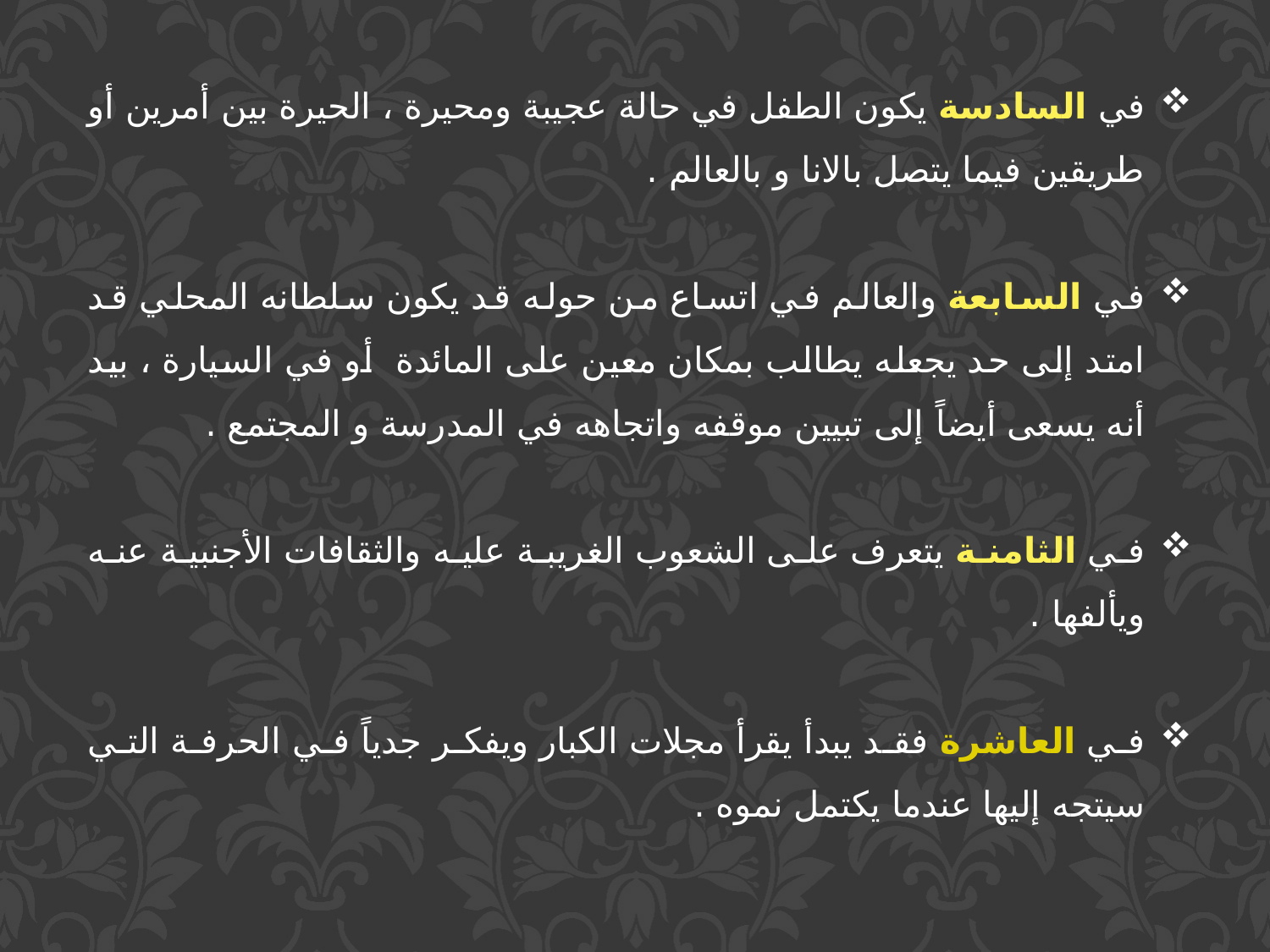

في السادسة يكون الطفل في حالة عجيبة ومحيرة ، الحيرة بين أمرين أو طريقين فيما يتصل بالانا و بالعالم .

في السابعة والعالم في اتساع من حوله قد يكون سلطانه المحلي قد امتد إلى حد يجعله يطالب بمكان معين على المائدة  أو في السيارة ، بيد أنه يسعى أيضاً إلى تبيين موقفه واتجاهه في المدرسة و المجتمع .

في الثامنة يتعرف على الشعوب الغريبة عليه والثقافات الأجنبية عنه ويألفها .

في العاشرة فقد يبدأ يقرأ مجلات الكبار ويفكر جدياً في الحرفة التي سيتجه إليها عندما يكتمل نموه .